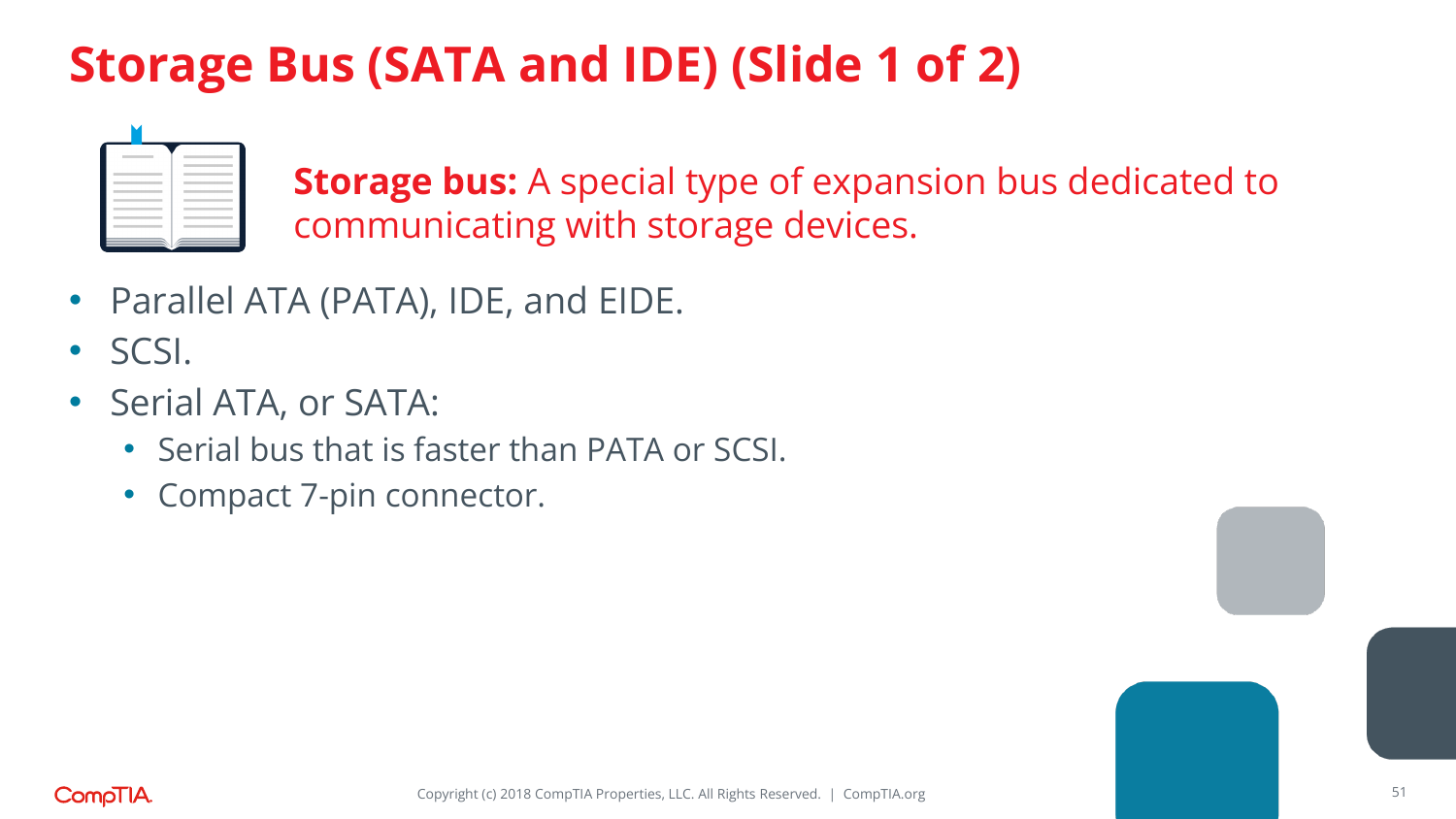

# Storage Bus (SATA and IDE) (Slide 1 of 2)
Storage bus: A special type of expansion bus dedicated to communicating with storage devices.
Parallel ATA (PATA), IDE, and EIDE.
SCSI.
Serial ATA, or SATA:
Serial bus that is faster than PATA or SCSI.
Compact 7-pin connector.
51